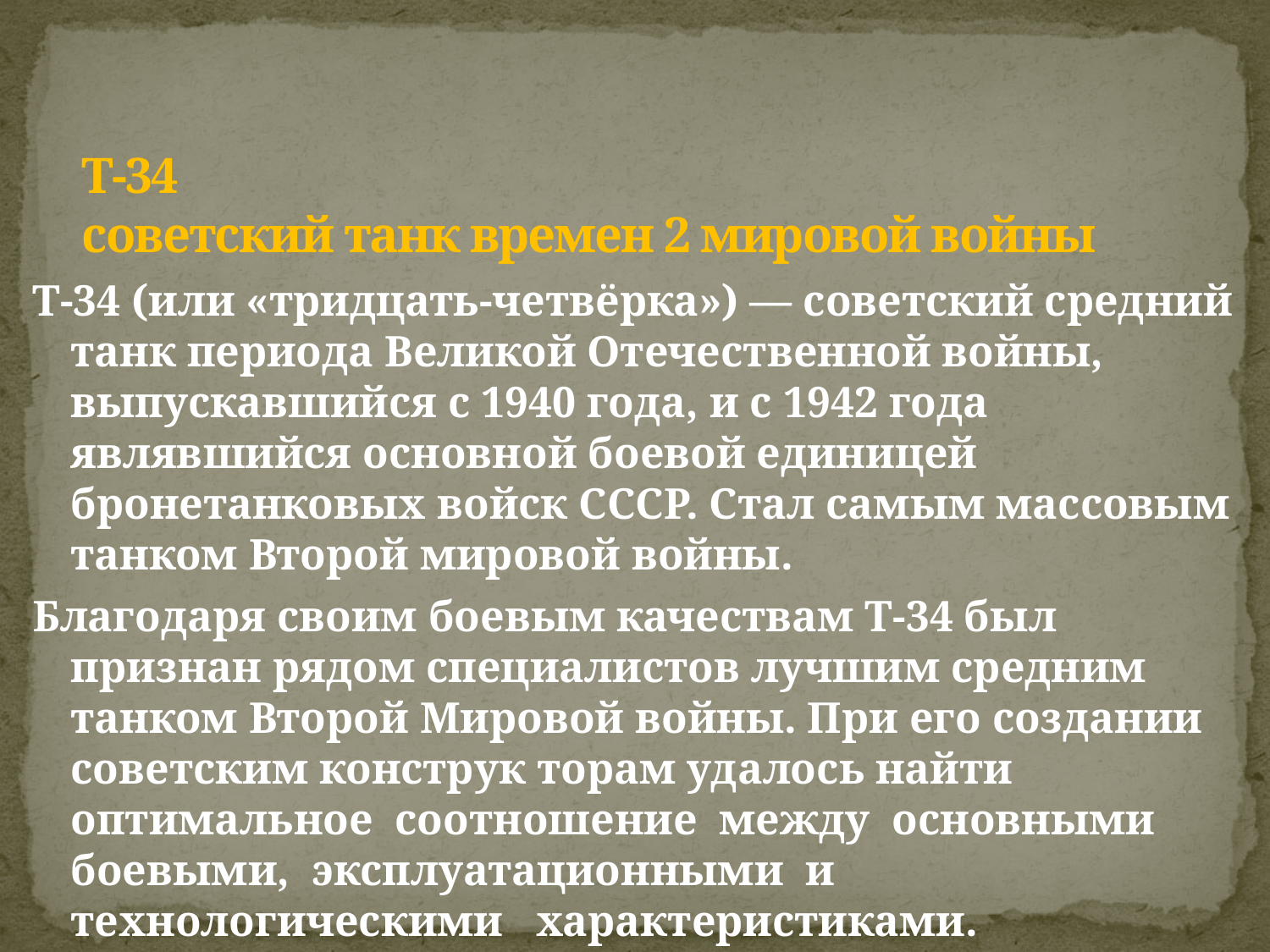

# Т-34 советский танк времен 2 мировой войны
T-34 (или «тридцать-четвёрка») — советский средний танк периода Великой Отечественной войны, выпускавшийся с 1940 года, и с 1942 года являвшийся основной боевой единицей бронетанковых войск СССР. Стал самым массовым танком Второй мировой войны.
Благодаря своим боевым качествам Т-34 был признан рядом специалистов лучшим средним танком Второй Мировой войны. При его создании советским конструк торам удалось найти оптимальное  соотношение  между  основными боевыми,  эксплуатационными  и технологическими   характеристиками.